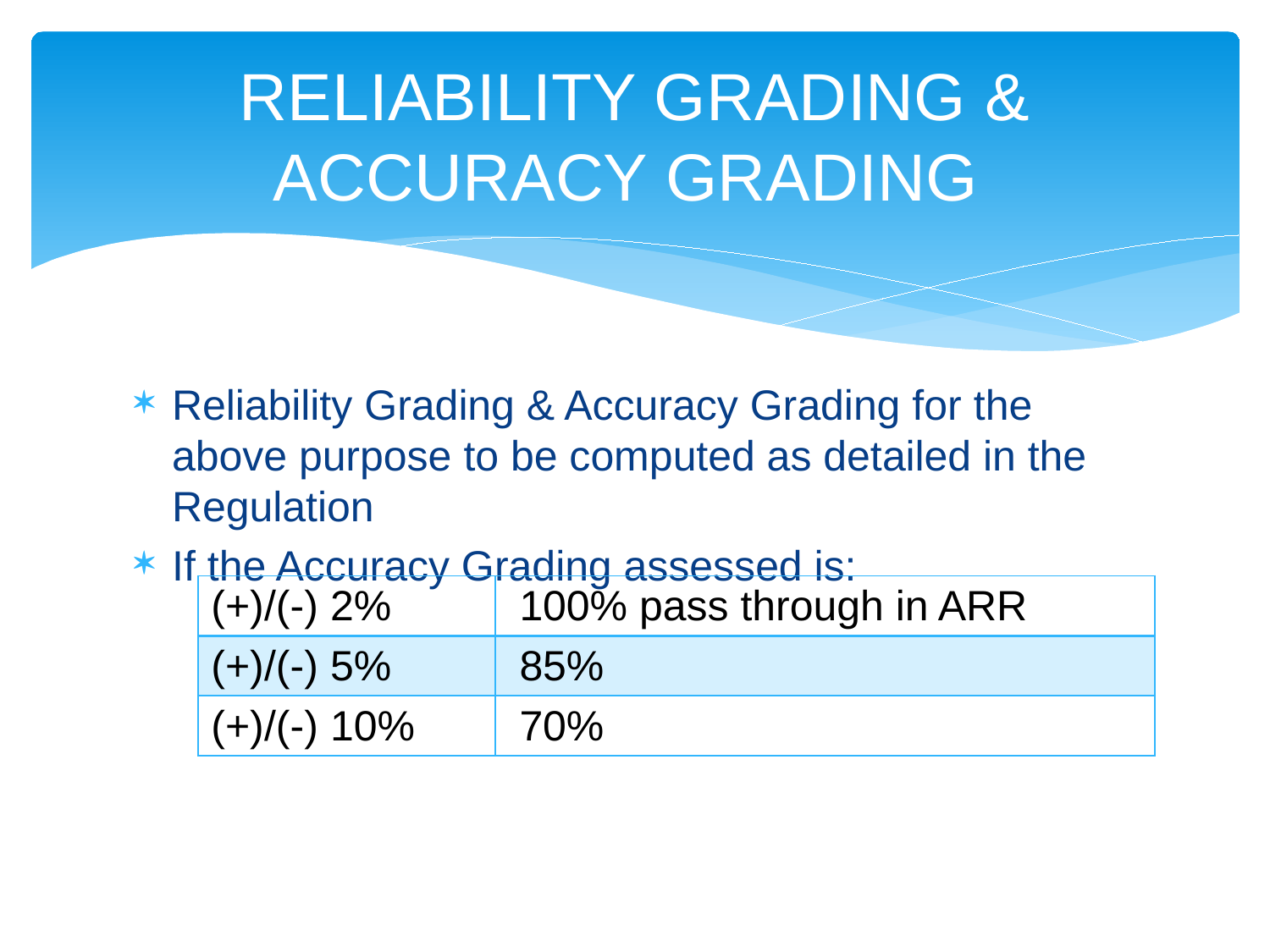

# RELIABILITY GRADING & ACCURACY GRADING
Reliability Grading & Accuracy Grading for the above purpose to be computed as detailed in the Regulation
If the Accuracy Grading assessed is:

| (+)/(-) 2% | 100% pass through in ARR |
| --- | --- |
| (+)/(-) 5% | 85% |
| (+)/(-) 10% | 70% |